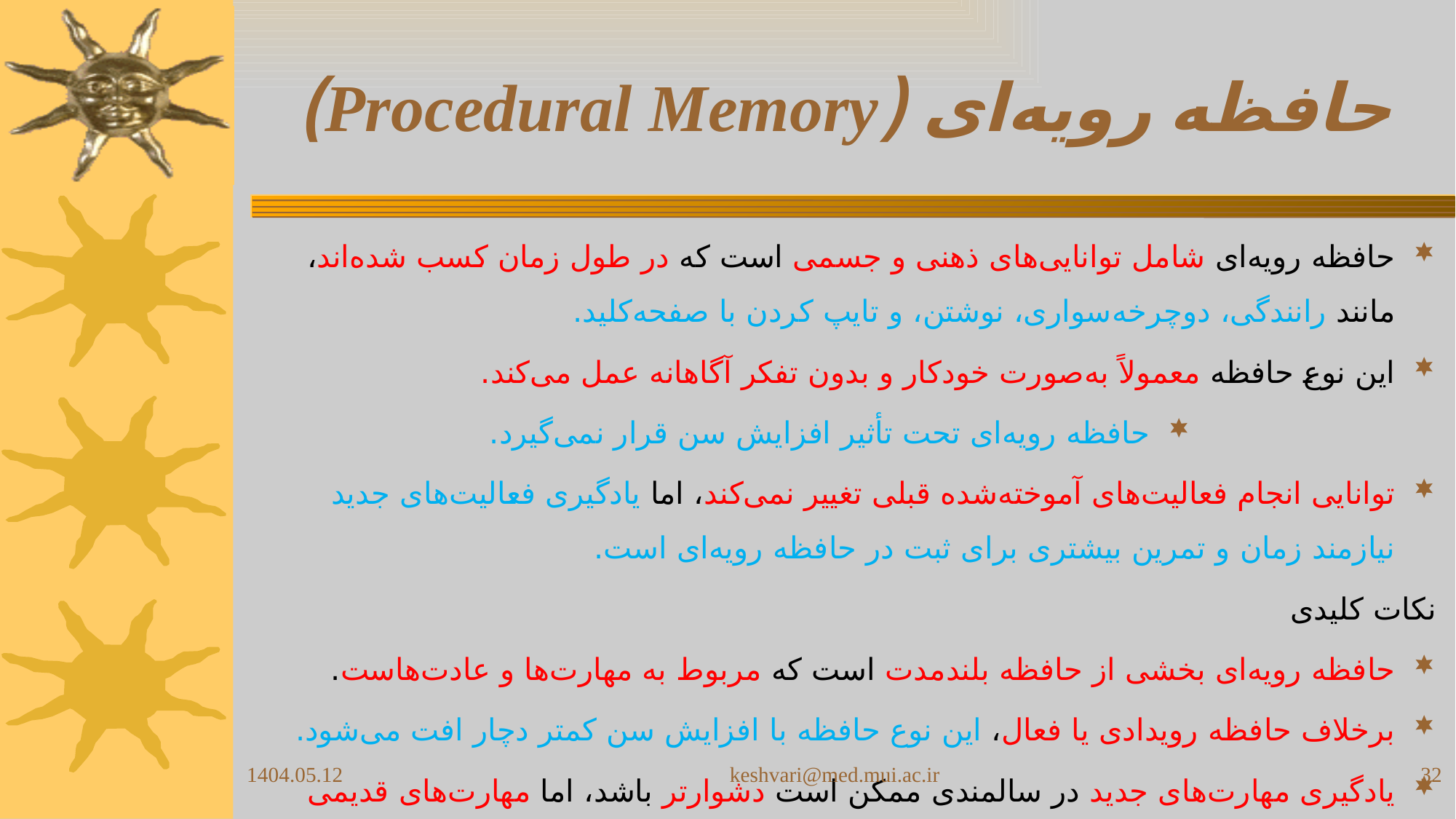

# حافظه رویه‌ای (Procedural Memory)
حافظه رویه‌ای شامل توانایی‌های ذهنی و جسمی است که در طول زمان کسب شده‌اند، مانند رانندگی، دوچرخه‌سواری، نوشتن، و تایپ کردن با صفحه‌کلید.
این نوع حافظه معمولاً به‌صورت خودکار و بدون تفکر آگاهانه عمل می‌کند.
حافظه رویه‌ای تحت تأثیر افزایش سن قرار نمی‌گیرد.
توانایی انجام فعالیت‌های آموخته‌شده قبلی تغییر نمی‌کند، اما یادگیری فعالیت‌های جدید نیازمند زمان و تمرین بیشتری برای ثبت در حافظه رویه‌ای است.
نکات کلیدی
حافظه رویه‌ای بخشی از حافظه بلندمدت است که مربوط به مهارت‌ها و عادت‌هاست.
برخلاف حافظه رویدادی یا فعال، این نوع حافظه با افزایش سن کمتر دچار افت می‌شود.
یادگیری مهارت‌های جدید در سالمندی ممکن است دشوارتر باشد، اما مهارت‌های قدیمی حفظ می‌شوند.

1404.05.12
keshvari@med.mui.ac.ir
32